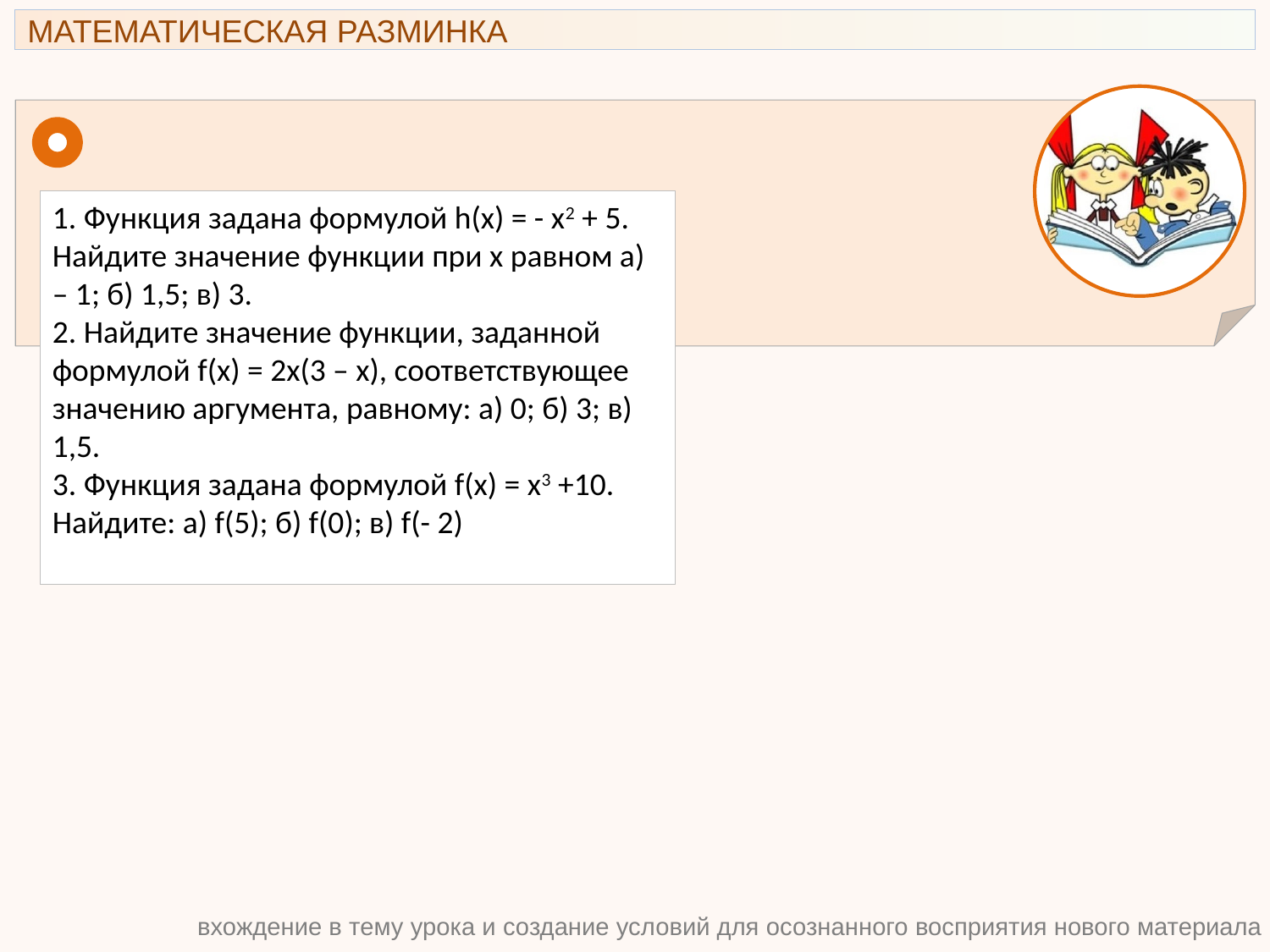

МАТЕМАТИЧЕСКАЯ РАЗМИНКА

Установите соответствие

1. Функция задана формулой h(х) = - х2 + 5. Найдите значение функции при х равном а) – 1; б) 1,5; в) 3.
2. Найдите значение функции, заданной формулой f(х) = 2х(3 – х), соответствующее значению аргумента, равному: а) 0; б) 3; в) 1,5.
3. Функция задана формулой f(х) = х3 +10. Найдите: а) f(5); б) f(0); в) f(- 2)

вхождение в тему урока и создание условий для осознанного восприятия нового материала